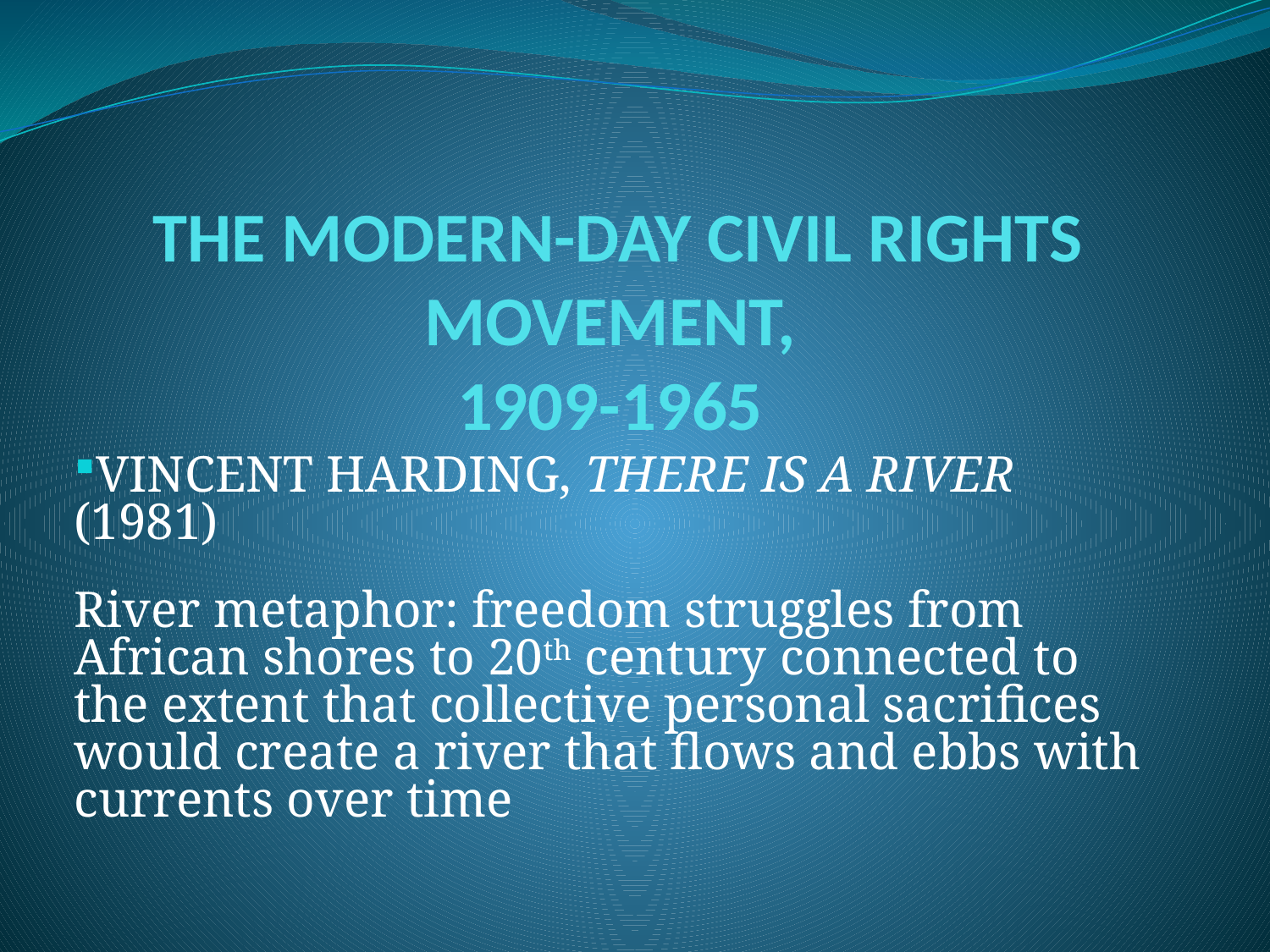

# THE MODERN-DAY CIVIL RIGHTS MOVEMENT, 1909-1965
VINCENT HARDING, THERE IS A RIVER (1981)

River metaphor: freedom struggles from African shores to 20th century connected to the extent that collective personal sacrifices would create a river that flows and ebbs with currents over time